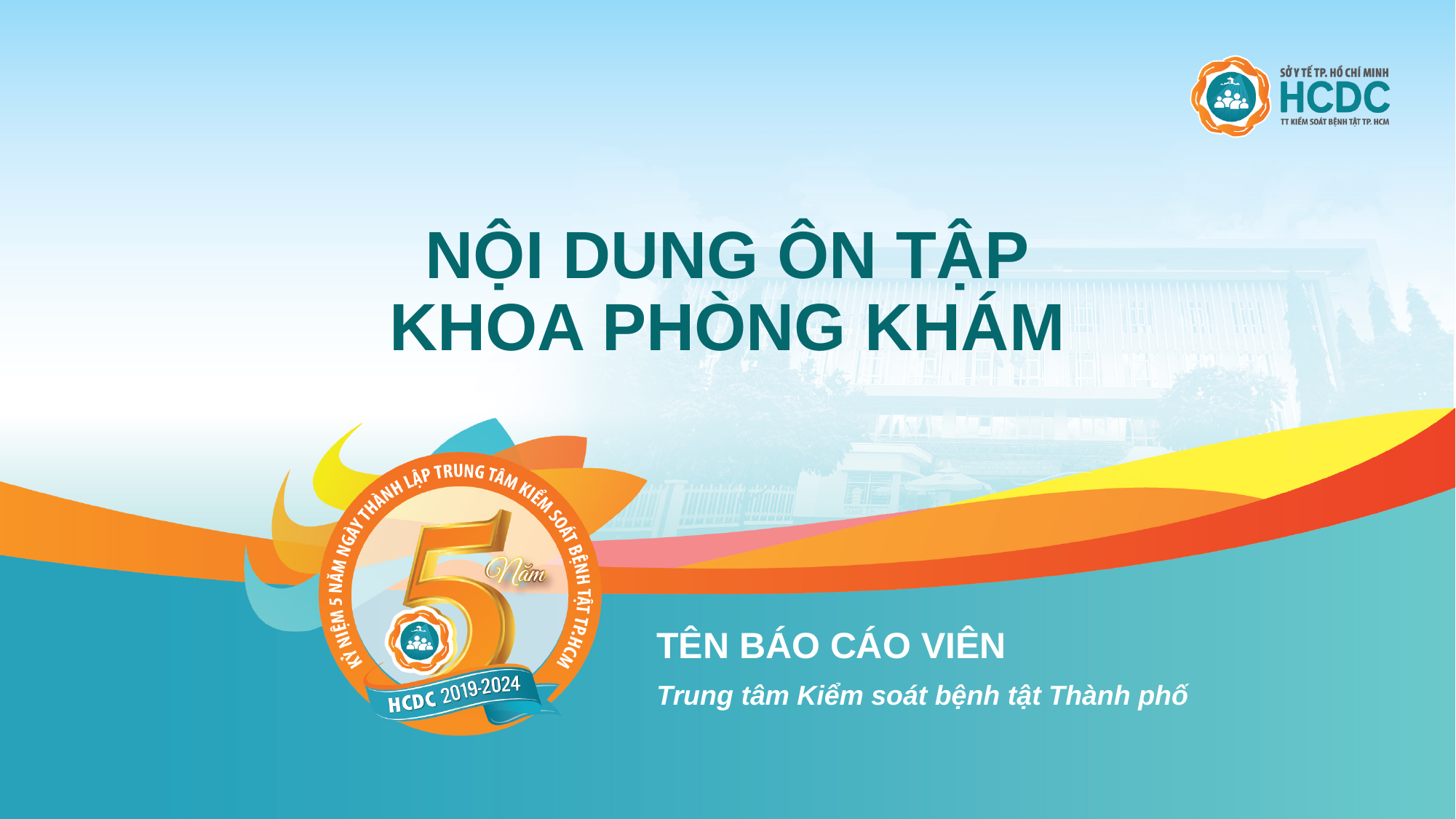

# NỘI DUNG ÔN TẬP KHOA PHÒNG KHÁM
TÊN BÁO CÁO VIÊN
Trung tâm Kiểm soát bệnh tật Thành phố